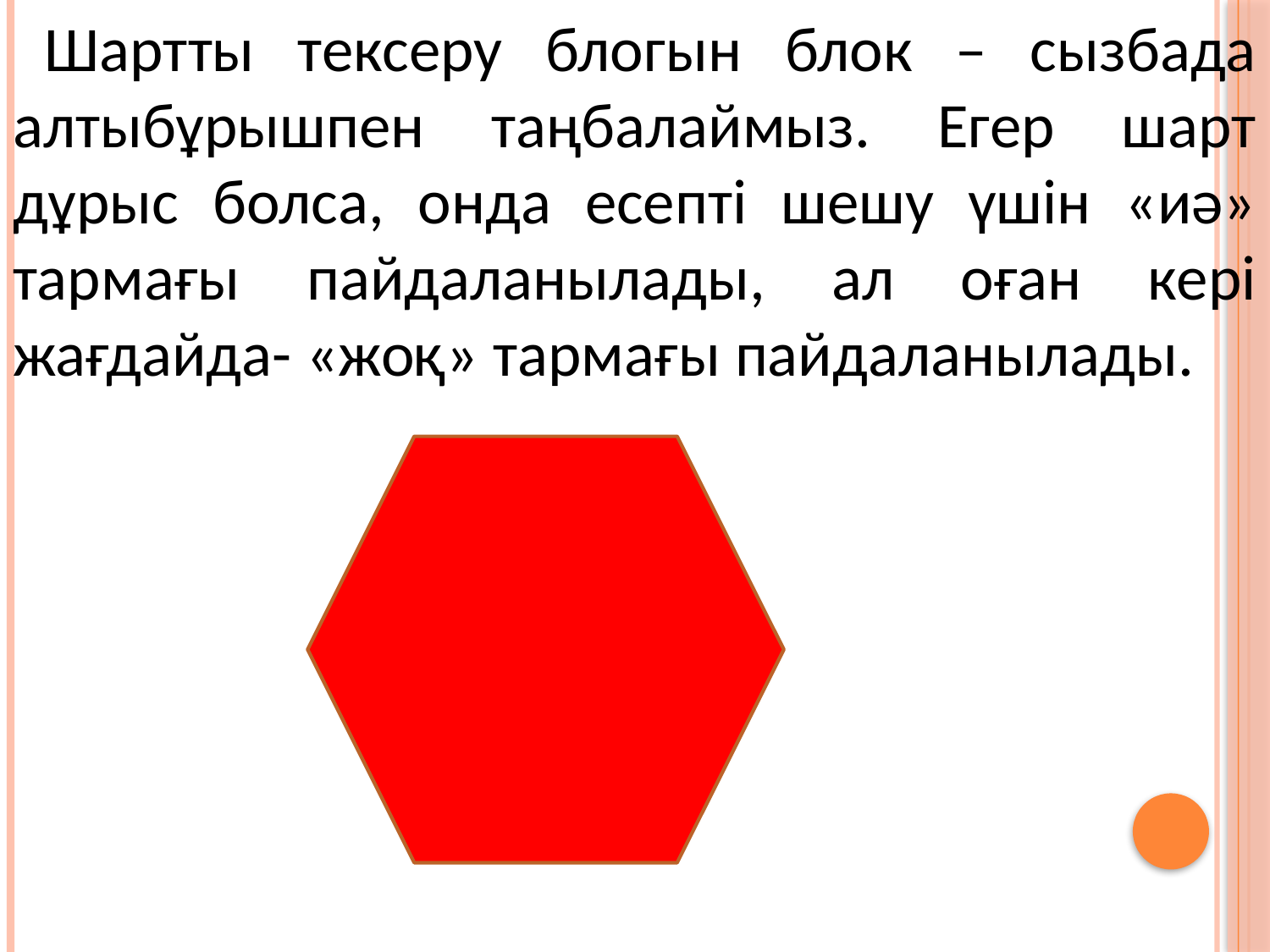

Шартты тексеру блогын блок – сызбада алтыбұрышпен таңбалаймыз. Егер шарт дұрыс болса, онда есепті шешу үшін «иә» тармағы пайдаланылады, ал оған кері жағдайда- «жоқ» тармағы пайдаланылады.